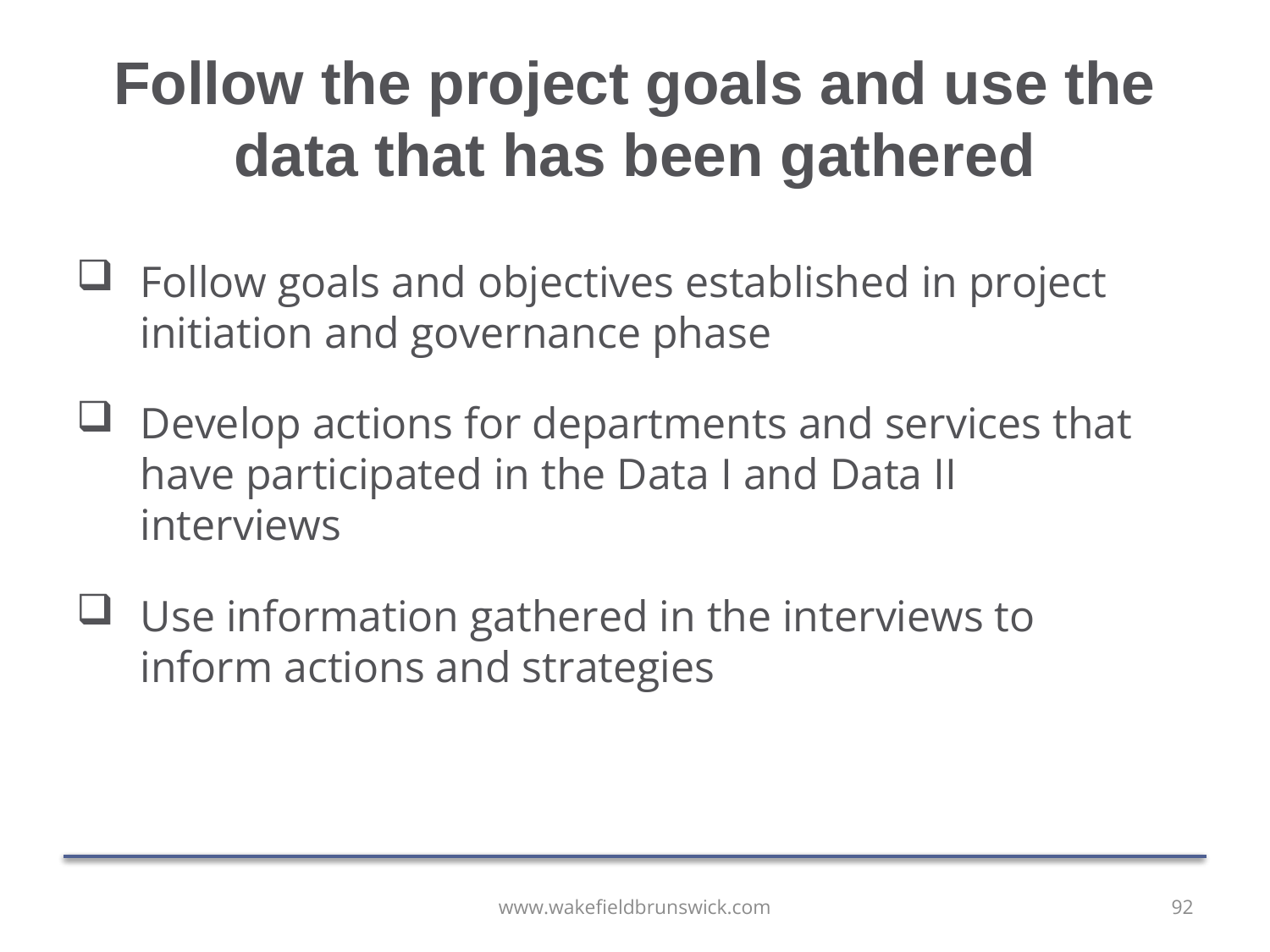

# Follow the project goals and use the data that has been gathered
Follow goals and objectives established in project initiation and governance phase
Develop actions for departments and services that have participated in the Data I and Data II interviews
Use information gathered in the interviews to inform actions and strategies

www.wakefieldbrunswick.com
92